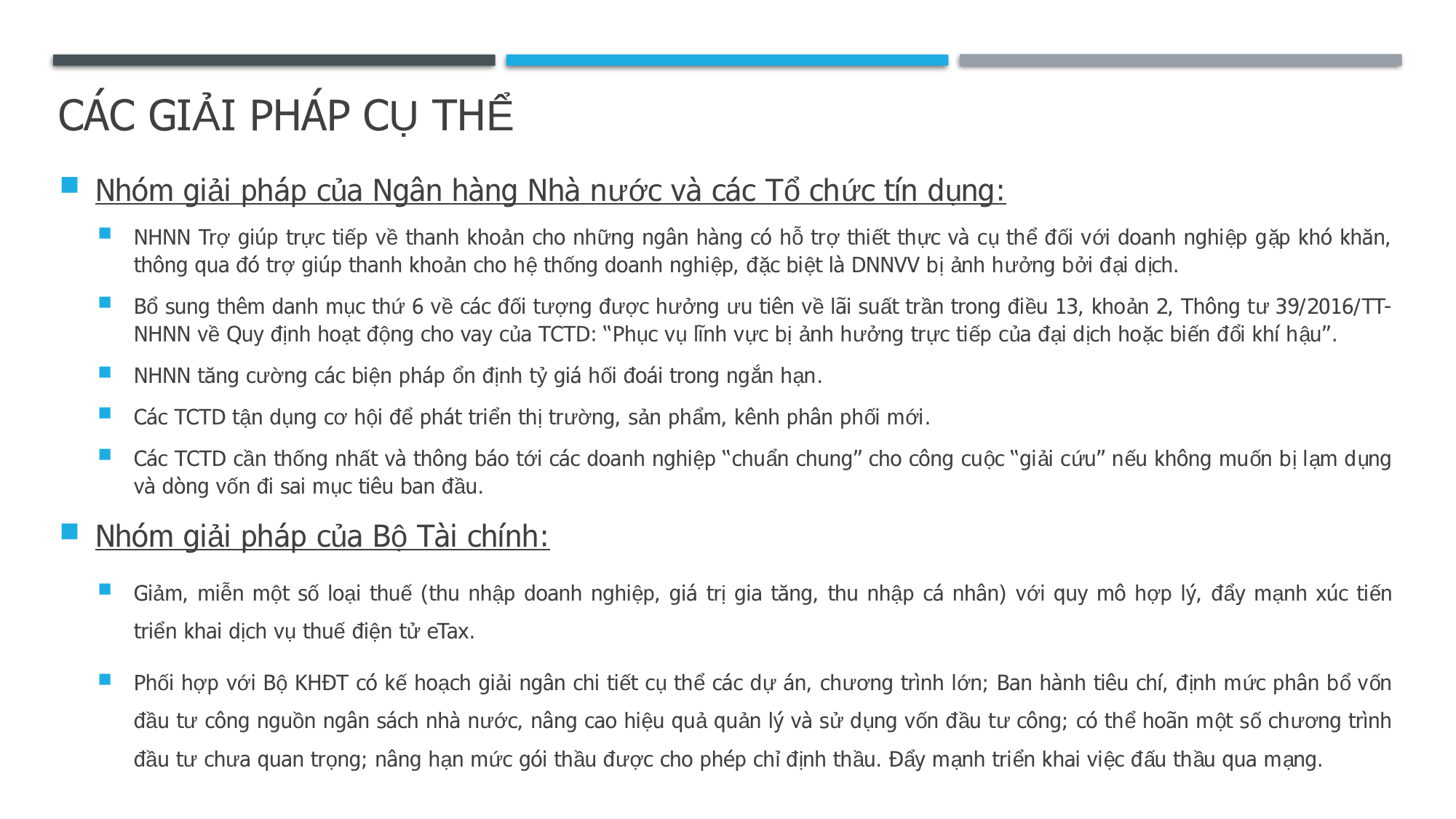

# Các giải pháp cụ thể
Nhóm giải pháp của Ngân hàng Nhà nước và các Tổ chức tín dụng:
NHNN Trợ giúp trực tiếp về thanh khoản cho những ngân hàng có hỗ trợ thiết thực và cụ thể đối với doanh nghiệp gặp khó khăn, thông qua đó trợ giúp thanh khoản cho hệ thống doanh nghiệp, đặc biệt là DNNVV bị ảnh hưởng bởi đại dịch.
Bổ sung thêm danh mục thứ 6 về các đối tượng được hưởng ưu tiên về lãi suất trần trong điều 13, khoản 2, Thông tư 39/2016/TT-NHNN về Quy định hoạt động cho vay của TCTD: “Phục vụ lĩnh vực bị ảnh hưởng trực tiếp của đại dịch hoặc biến đổi khí hậu”.
NHNN tăng cường các biện pháp ổn định tỷ giá hối đoái trong ngắn hạn.
Các TCTD tận dụng cơ hội để phát triển thị trường, sản phẩm, kênh phân phối mới.
Các TCTD cần thống nhất và thông báo tới các doanh nghiệp “chuẩn chung” cho công cuộc “giải cứu” nếu không muốn bị lạm dụng và dòng vốn đi sai mục tiêu ban đầu.
Nhóm giải pháp của Bộ Tài chính:
Giảm, miễn một số loại thuế (thu nhập doanh nghiệp, giá trị gia tăng, thu nhập cá nhân) với quy mô hợp lý, đẩy mạnh xúc tiến triển khai dịch vụ thuế điện tử eTax.
Phối hợp với Bộ KHĐT có kế hoạch giải ngân chi tiết cụ thể các dự án, chương trình lớn; Ban hành tiêu chí, định mức phân bổ vốn đầu tư công nguồn ngân sách nhà nước, nâng cao hiệu quả quản lý và sử dụng vốn đầu tư công; có thể hoãn một số chương trình đầu tư chưa quan trọng; nâng hạn mức gói thầu được cho phép chỉ định thầu. Đẩy mạnh triển khai việc đấu thầu qua mạng.